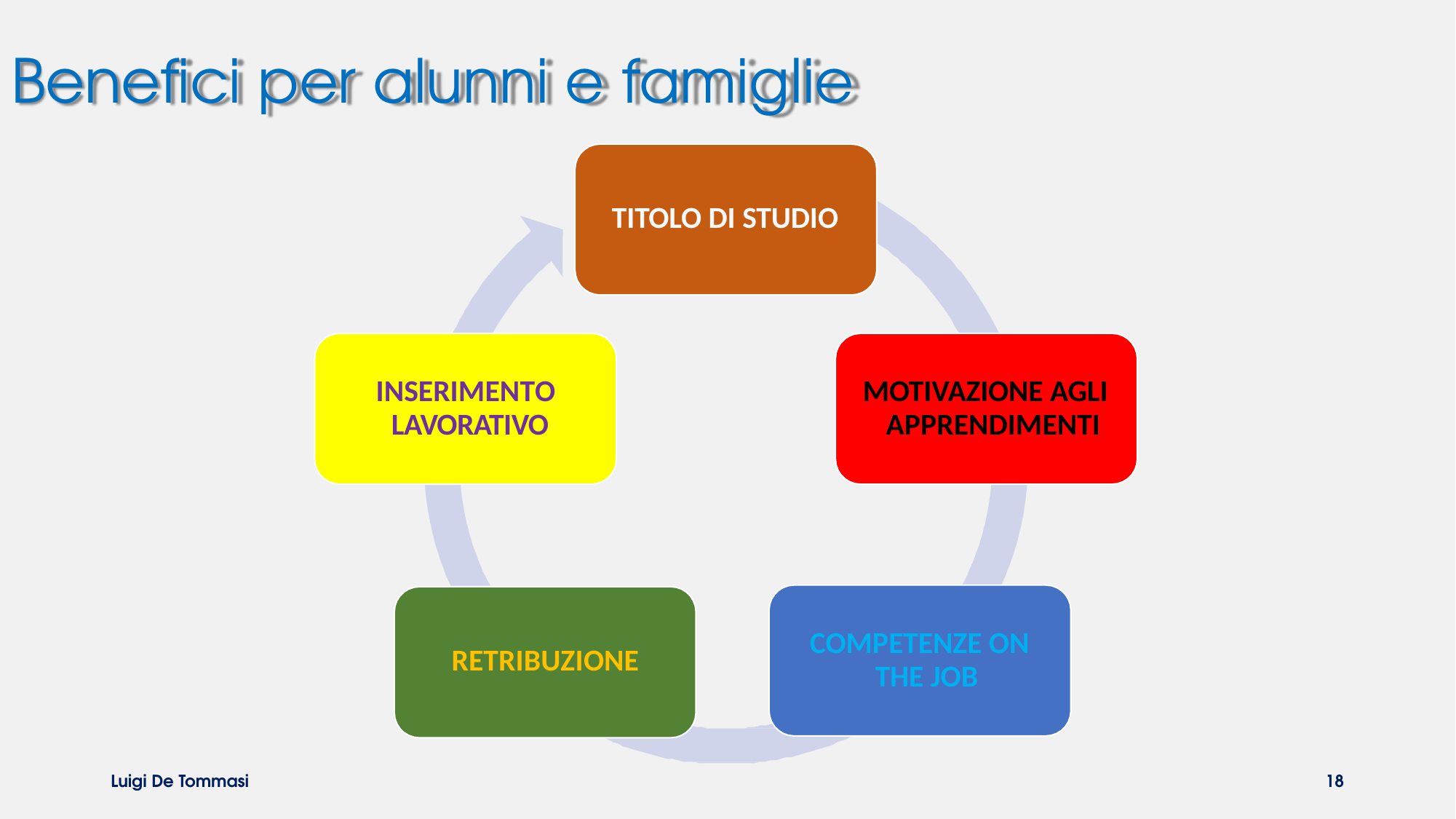

# Benefici per alunni e famiglie

TITOLO DI STUDIO

INSERIMENTO  LAVORATIVO
MOTIVAZIONE AGLI  APPRENDIMENTI

COMPETENZE ON  THE JOB
RETRIBUZIONE
Luigi De Tommasi
18